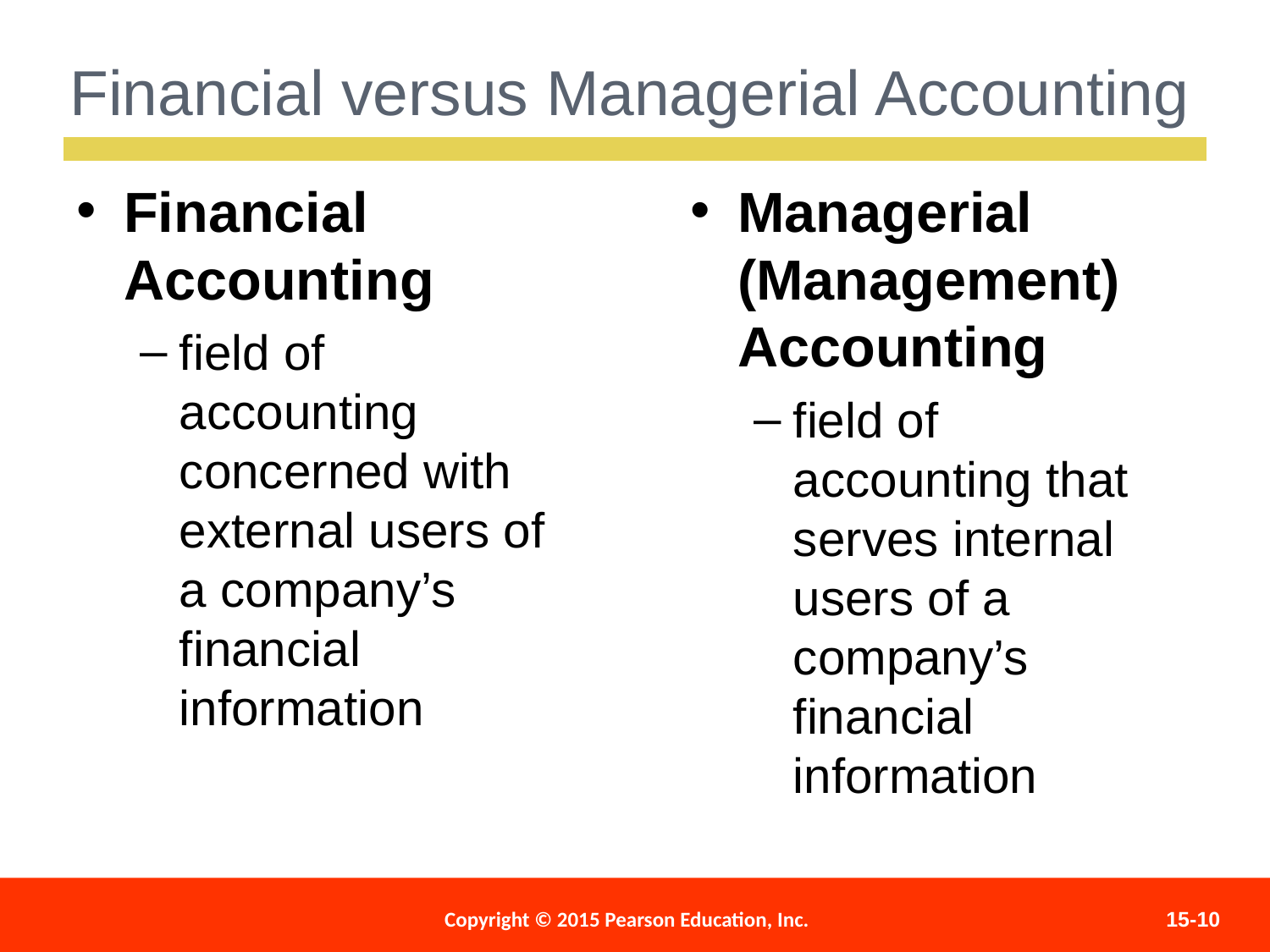

Financial versus Managerial Accounting
Financial Accounting
field of accounting concerned with external users of a company’s financial information

Managerial (Management) Accounting
field of accounting that serves internal users of a company’s financial information